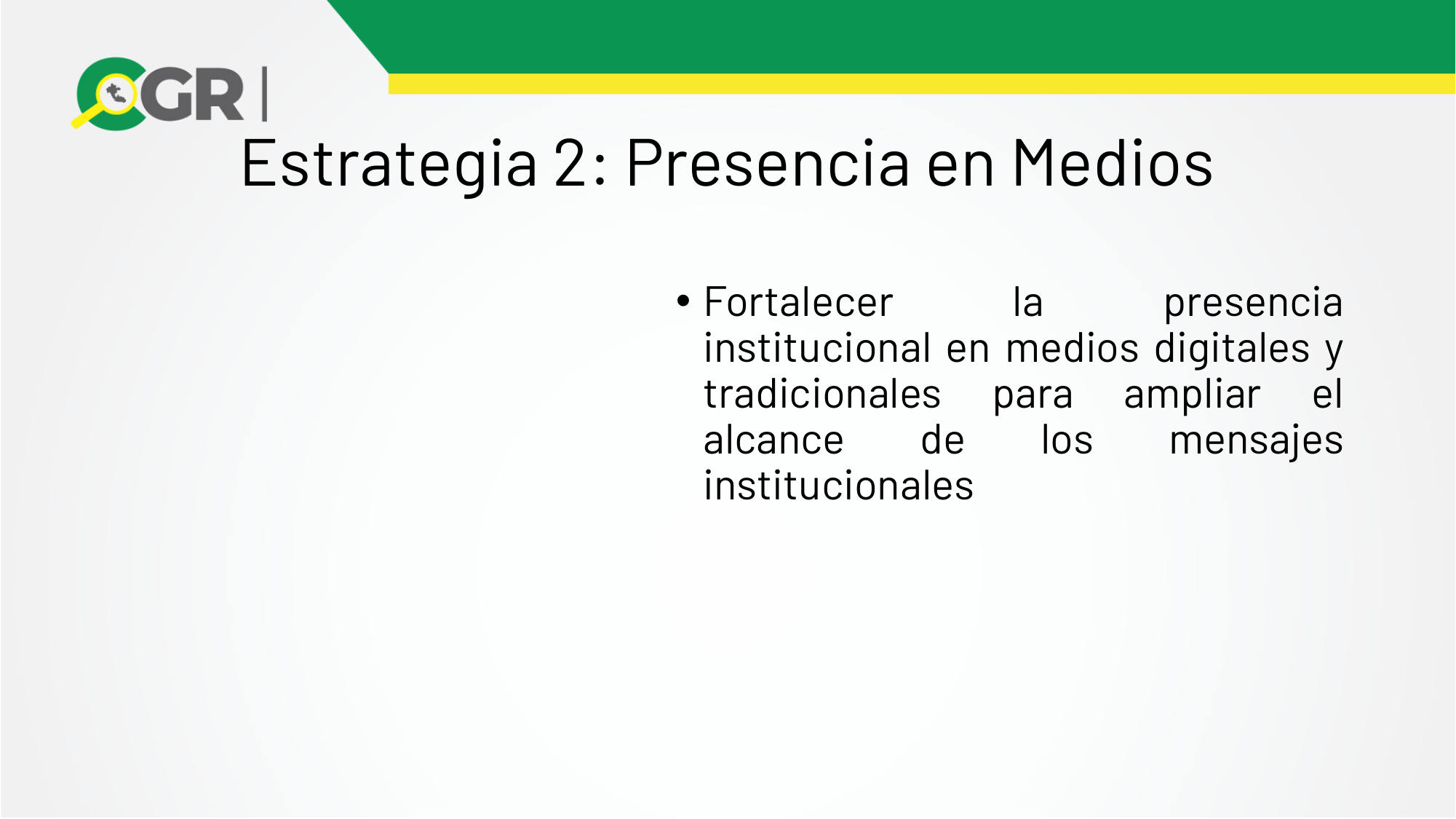

# Estrategia 2: Presencia en Medios
Fortalecer la presencia institucional en medios digitales y tradicionales para ampliar el alcance de los mensajes institucionales